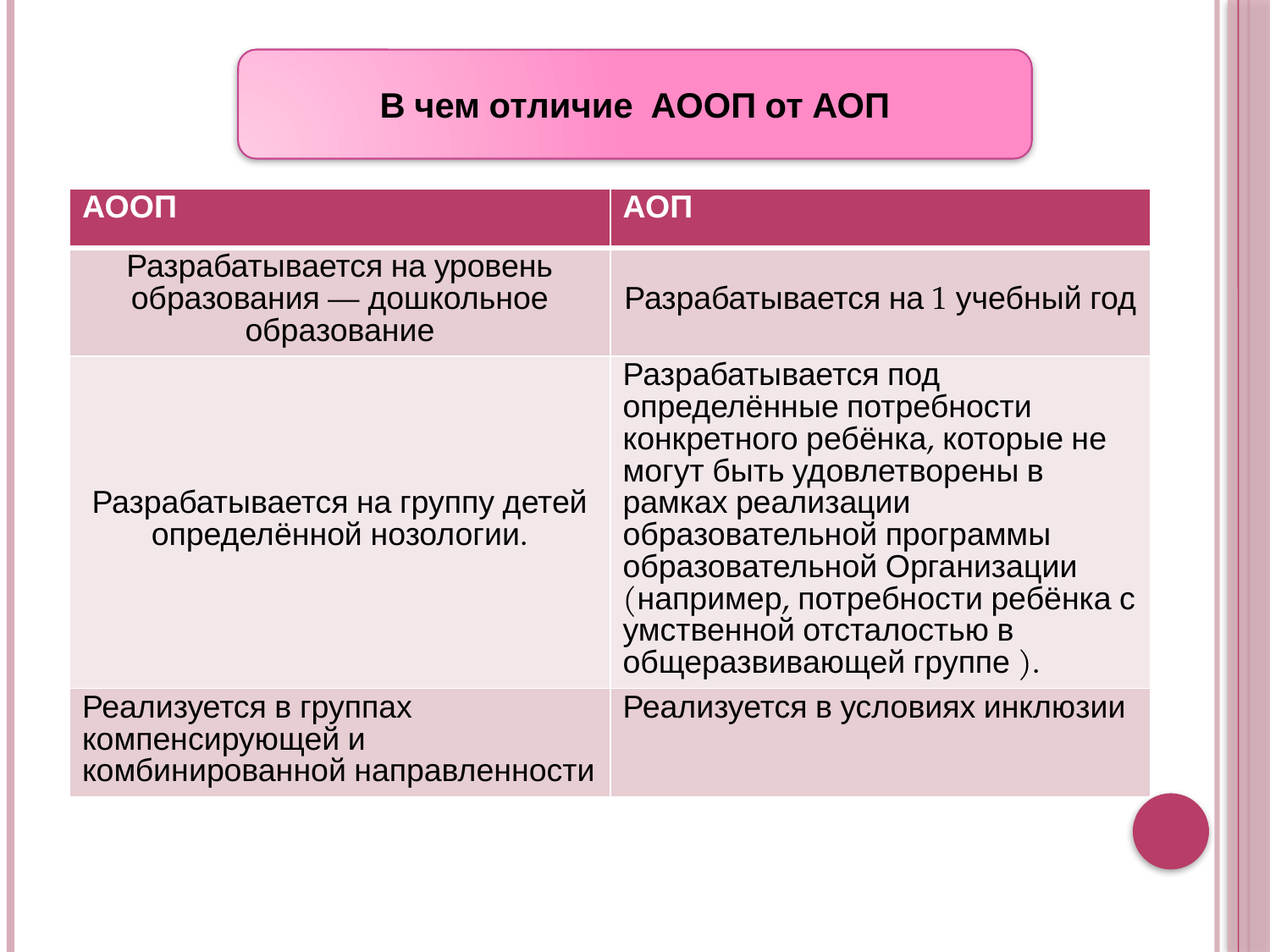

В чем отличие  АООП от АОП
| АООП | АОП |
| --- | --- |
| Разрабатывается на уровень образования — дошкольное образование | Разрабатывается на 1 учебный год |
| Разрабатывается на группу детей определённой нозологии. | Разрабатывается под определённые потребности конкретного ребёнка, которые не могут быть удовлетворены в рамках реализации образовательной программы образовательной Организации (например, потребности ребёнка с умственной отсталостью в общеразвивающей группе ). |
| Реализуется в группах компенсирующей и комбинированной направленности | Реализуется в условиях инклюзии |